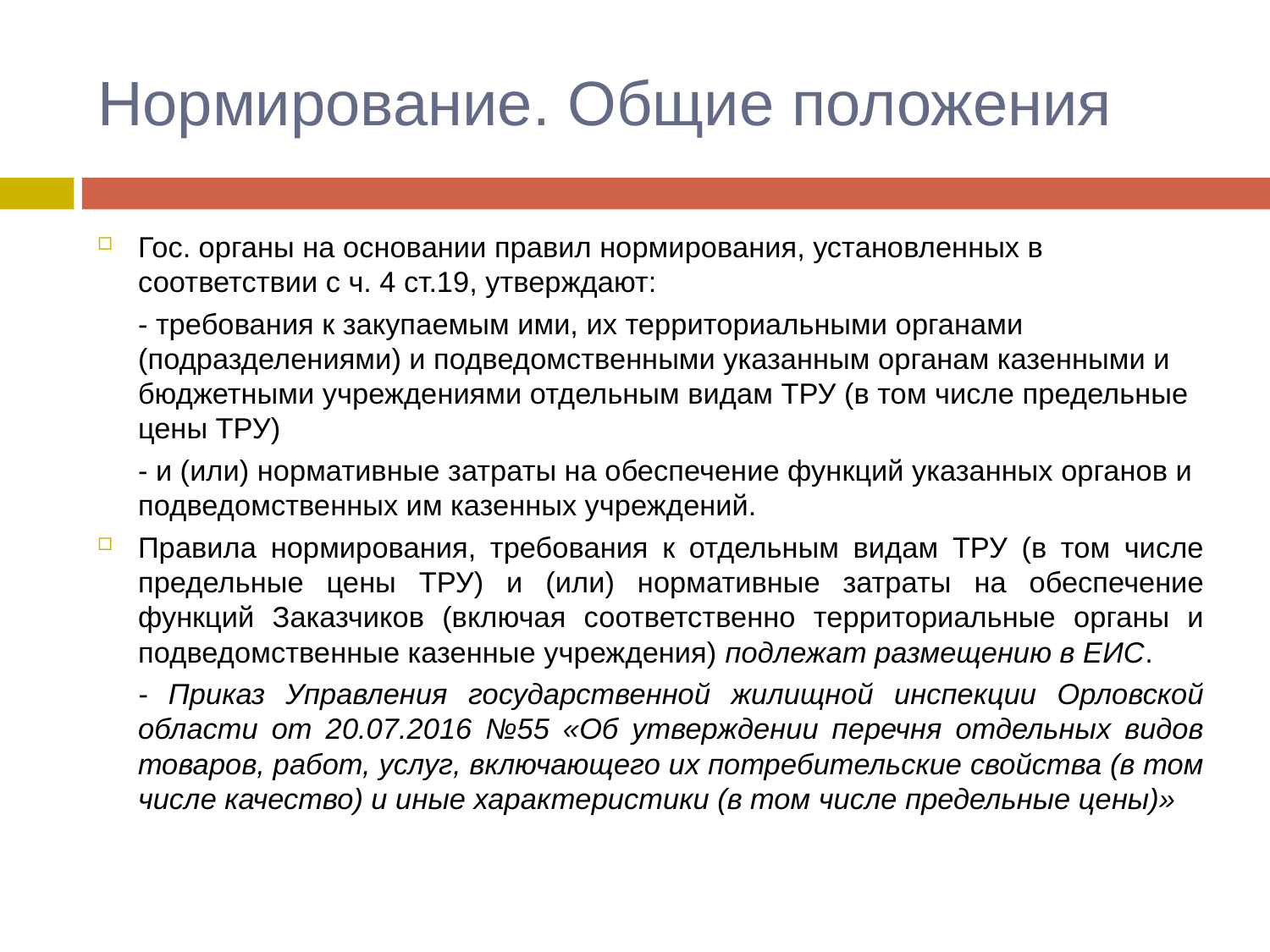

# Нормирование. Общие положения
Гос. органы на основании правил нормирования, установленных в соответствии с ч. 4 ст.19, утверждают:
	- требования к закупаемым ими, их территориальными органами (подразделениями) и подведомственными указанным органам казенными и бюджетными учреждениями отдельным видам ТРУ (в том числе предельные цены ТРУ)
	- и (или) нормативные затраты на обеспечение функций указанных органов и подведомственных им казенных учреждений.
Правила нормирования, требования к отдельным видам ТРУ (в том числе предельные цены ТРУ) и (или) нормативные затраты на обеспечение функций Заказчиков (включая соответственно территориальные органы и подведомственные казенные учреждения) подлежат размещению в ЕИС.
	- Приказ Управления государственной жилищной инспекции Орловской области от 20.07.2016 №55 «Об утверждении перечня отдельных видов товаров, работ, услуг, включающего их потребительские свойства (в том числе качество) и иные характеристики (в том числе предельные цены)»